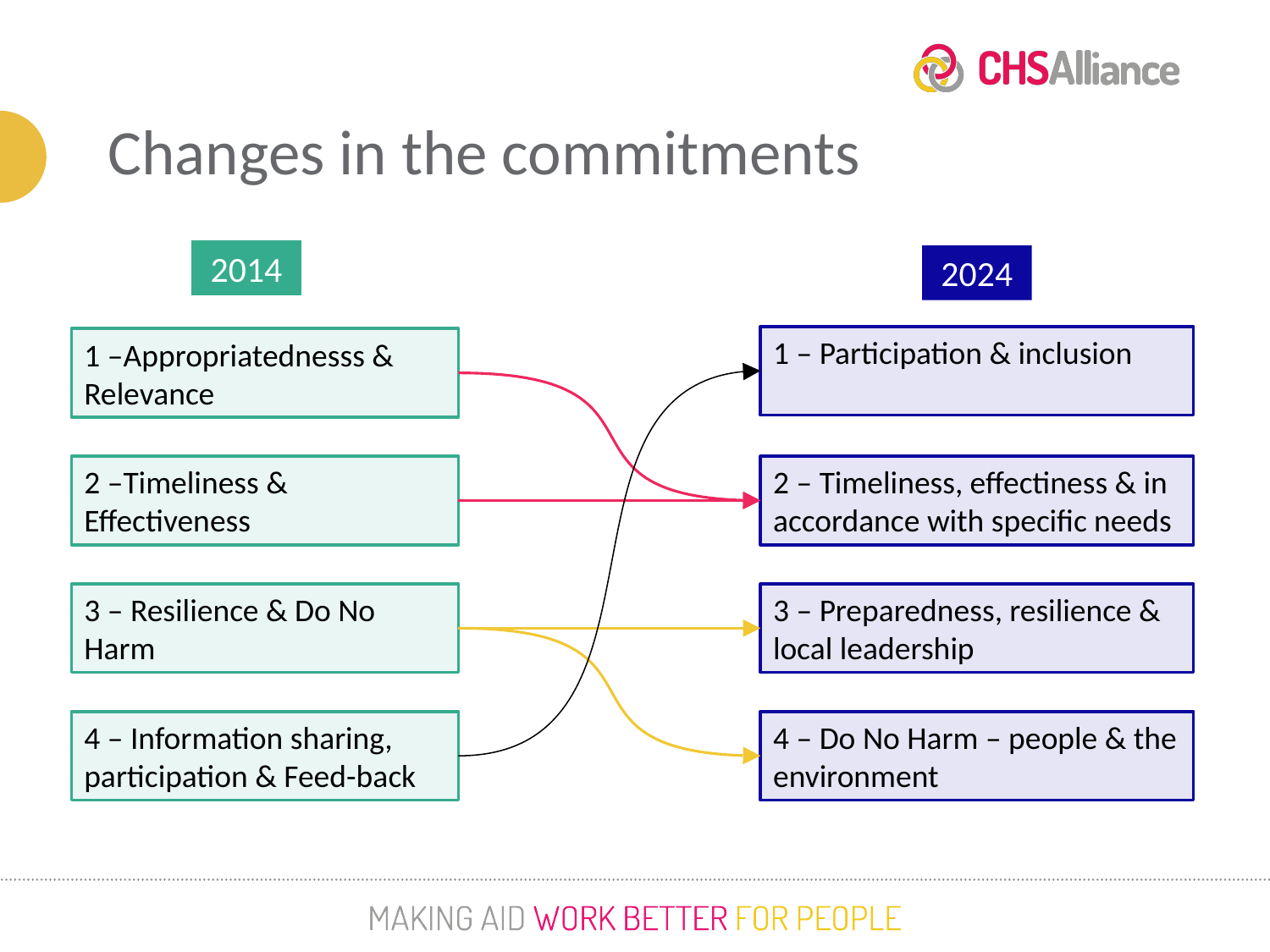

Changes in the commitments

2014
2024
1 – Participation & inclusion

1 –Appropriatednesss & Relevance
2 –Timeliness & Effectiveness
2 – Timeliness, effectiness & in accordance with specific needs
3 – Resilience & Do No Harm
3 – Preparedness, resilience & local leadership
4 – Information sharing, participation & Feed-back
4 – Do No Harm – people & the environment